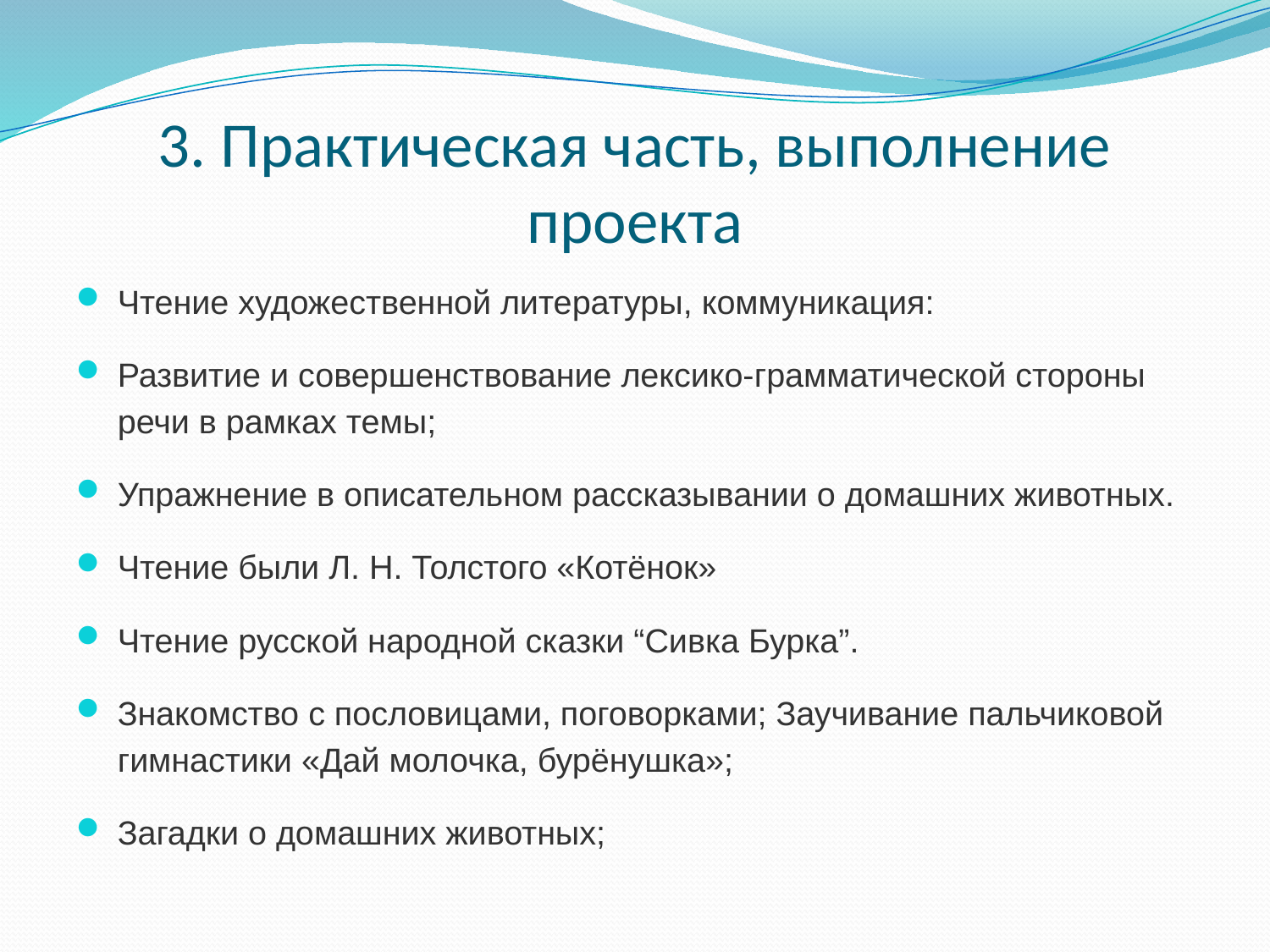

# 3. Практическая часть, выполнение проекта
Чтение художественной литературы, коммуникация:
Развитие и совершенствование лексико-грамматической стороны речи в рамках темы;
Упражнение в описательном рассказывании о домашних животных.
Чтение были Л. Н. Толстого «Котёнок»
Чтение русской народной сказки “Сивка Бурка”.
Знакомство с пословицами, поговорками; Заучивание пальчиковой гимнастики «Дай молочка, бурёнушка»;
Загадки о домашних животных;